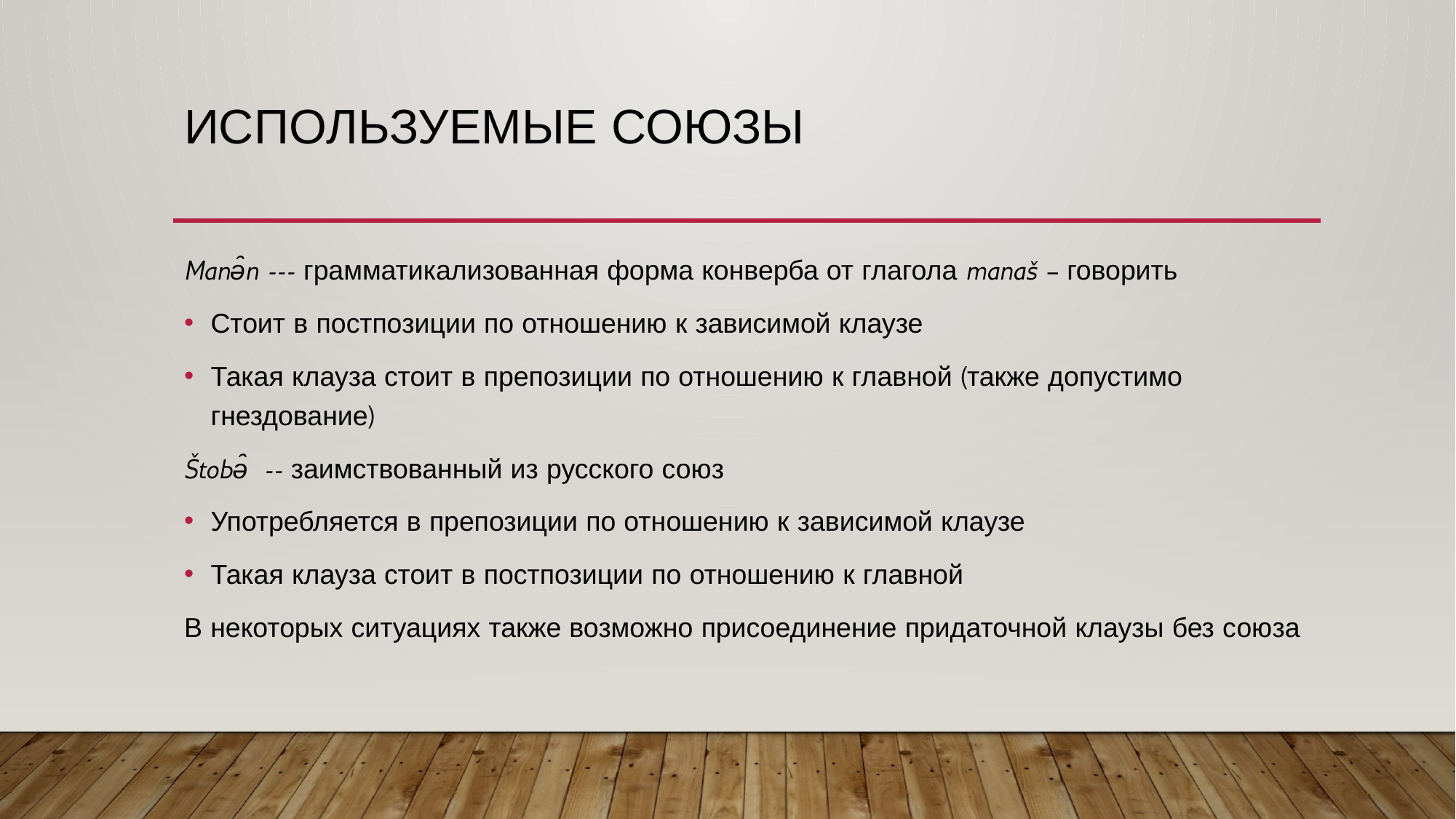

# Используемые союзы
Manə̑n --- грамматикализованная форма конверба от глагола manaš – говорить
Стоит в постпозиции по отношению к зависимой клаузе
Такая клауза стоит в препозиции по отношению к главной (также допустимо гнездование)
Štobə̑  -- заимствованный из русского союз
Употребляется в препозиции по отношению к зависимой клаузе
Такая клауза стоит в постпозиции по отношению к главной
В некоторых ситуациях также возможно присоединение придаточной клаузы без союза